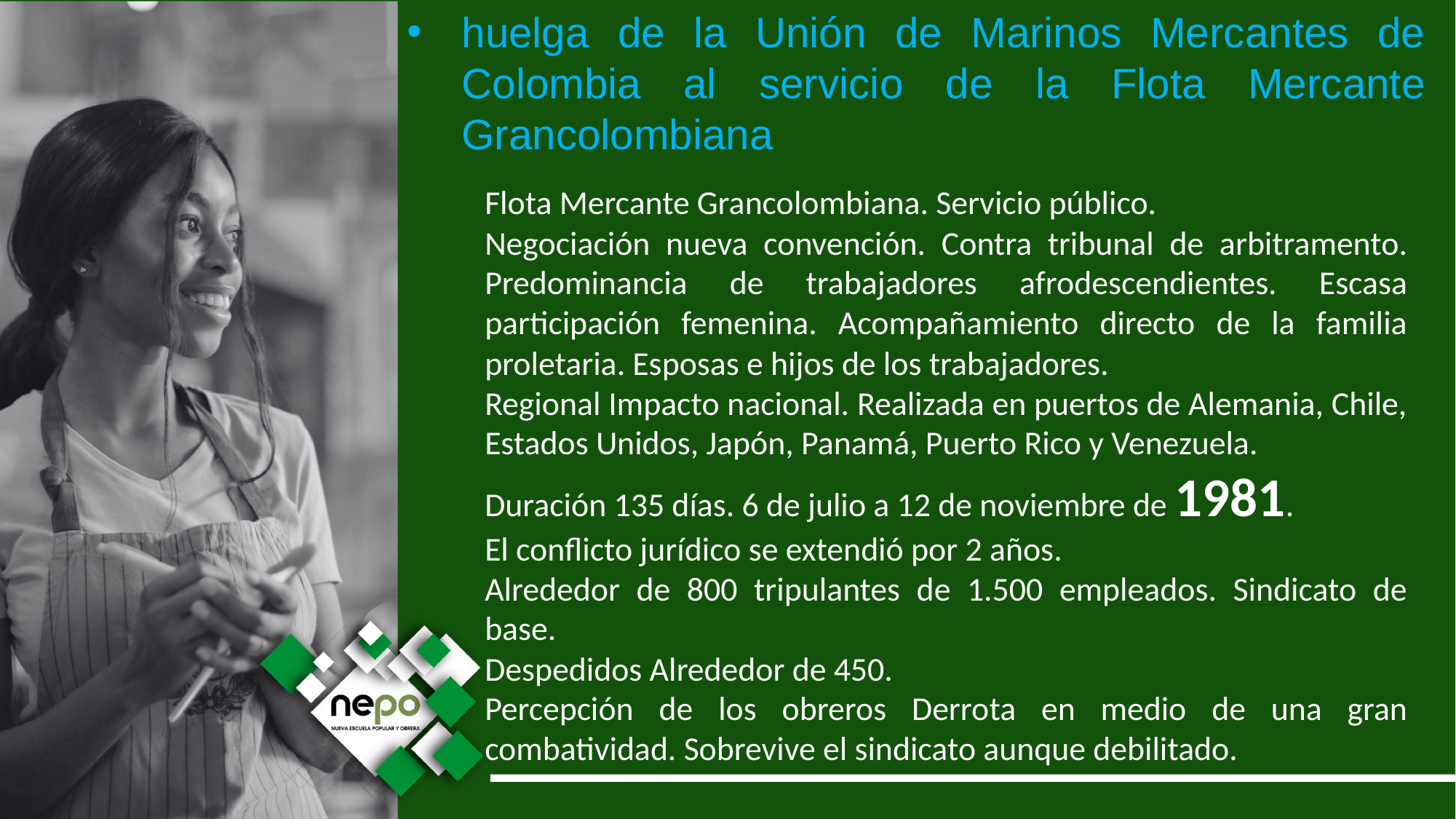

huelga de la Unión de Marinos Mercantes de Colombia al servicio de la Flota Mercante Grancolombiana
Flota Mercante Grancolombiana. Servicio público.
Negociación nueva convención. Contra tribunal de arbitramento. Predominancia de trabajadores afrodescendientes. Escasa participación femenina. Acompañamiento directo de la familia proletaria. Esposas e hijos de los trabajadores.
Regional Impacto nacional. Realizada en puertos de Alemania, Chile, Estados Unidos, Japón, Panamá, Puerto Rico y Venezuela.
Duración 135 días. 6 de julio a 12 de noviembre de 1981.
El conflicto jurídico se extendió por 2 años.
Alrededor de 800 tripulantes de 1.500 empleados. Sindicato de base.
Despedidos Alrededor de 450.
Percepción de los obreros Derrota en medio de una gran combatividad. Sobrevive el sindicato aunque debilitado.